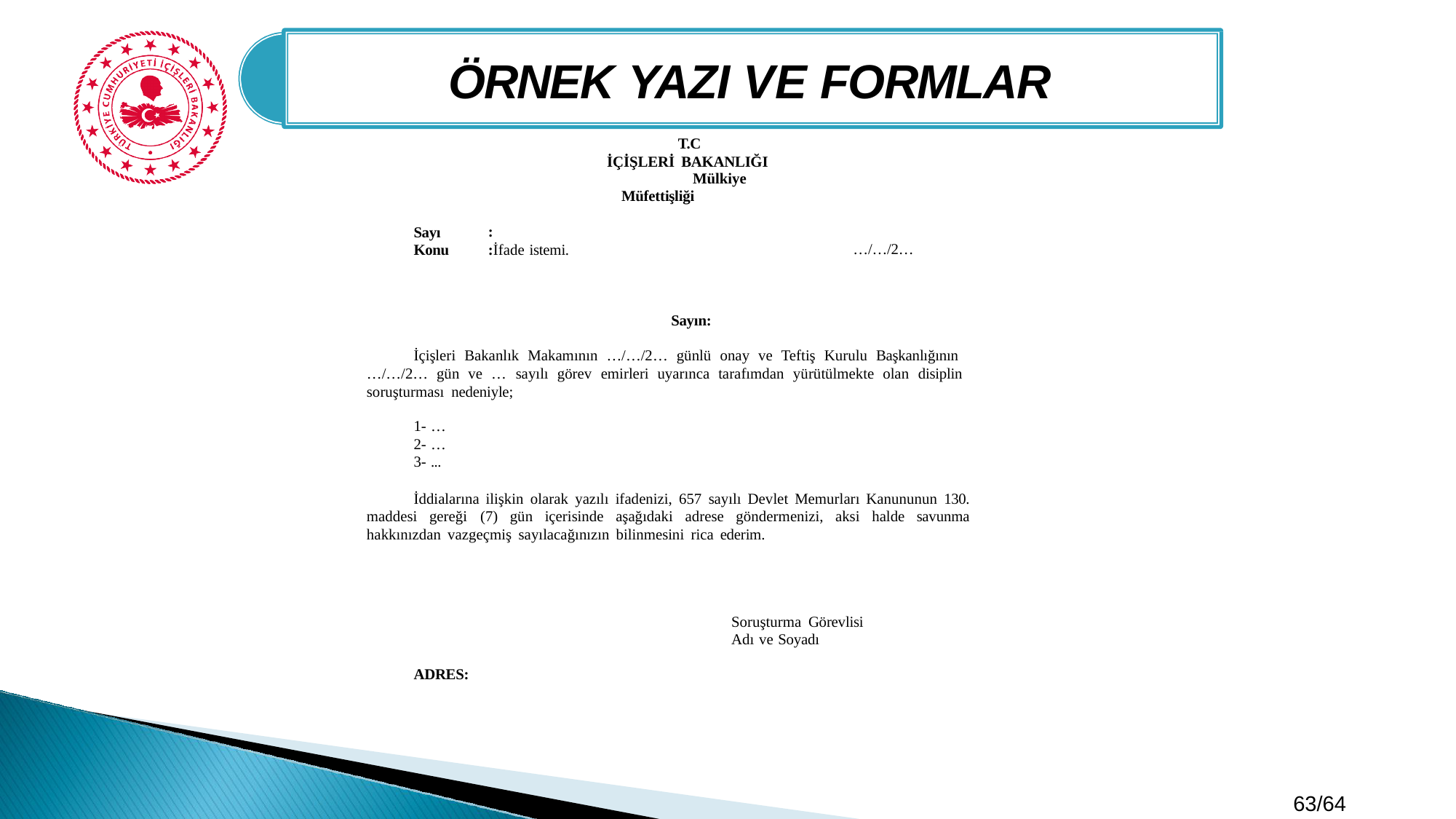

# ÖRNEK YAZI VE FORMLAR
T.C İÇİŞLERİ BAKANLIĞI
Mülkiye Müfettişliği
:
:İfade istemi.
Sayı Konu
…/…/2…
Sayın:
İçişleri Bakanlık Makamının …/…/2… günlü onay ve Teftiş Kurulu Başkanlığının
…/…/2… gün ve … sayılı görev emirleri uyarınca tarafımdan yürütülmekte olan disiplin soruşturması nedeniyle;
1- …
2- …
3- ...

İddialarına ilişkin olarak yazılı ifadenizi, 657 sayılı Devlet Memurları Kanununun 130. maddesi gereği  (7) gün içerisinde aşağıdaki adrese göndermenizi, aksi halde savunma hakkınızdan vazgeçmiş sayılacağınızın bilinmesini rica ederim.
Soruşturma Görevlisi Adı ve Soyadı
ADRES: